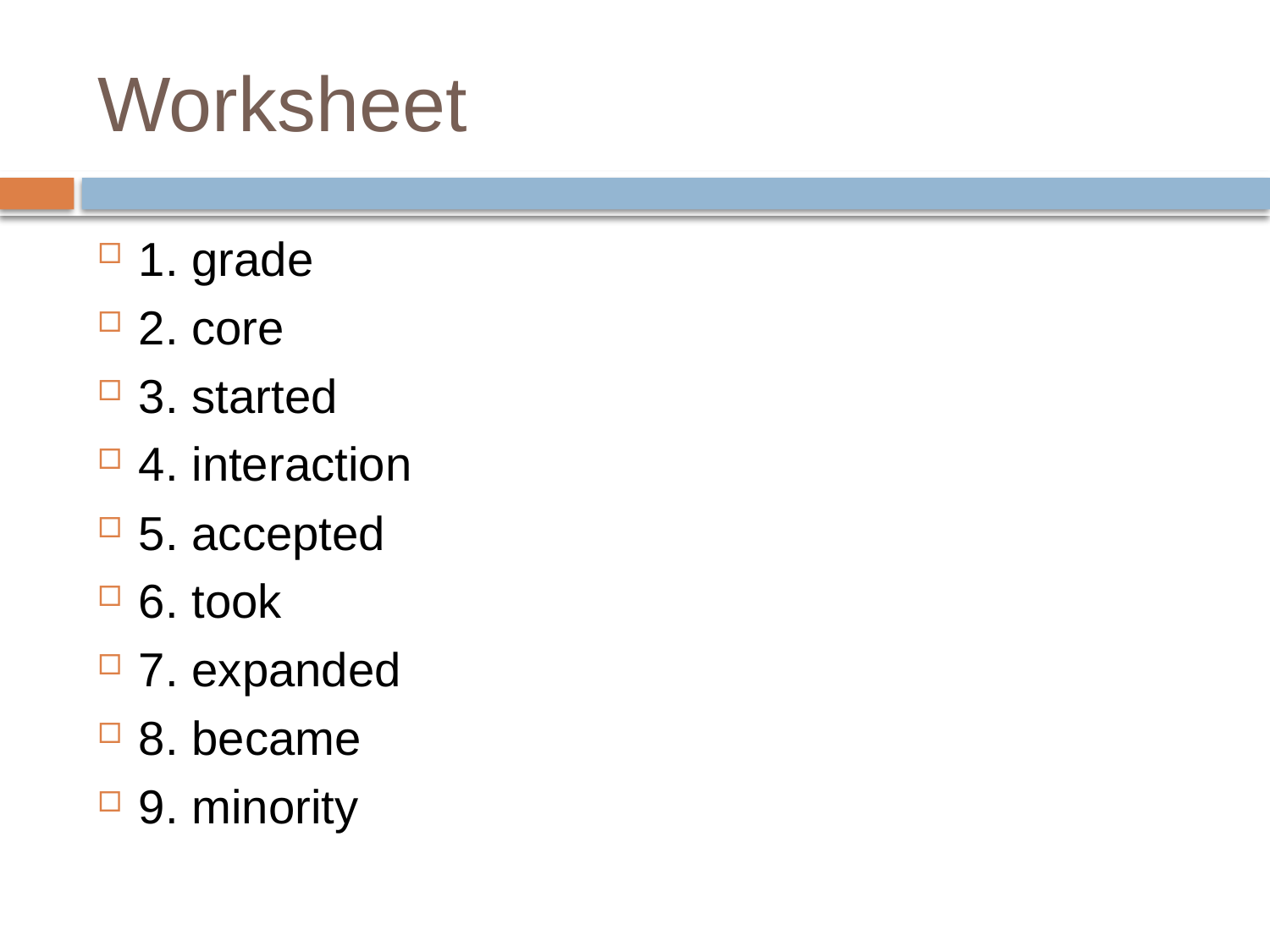

# Worksheet
1. grade
2. core
3. started
4. interaction
5. accepted
6. took
7. expanded
8. became
9. minority